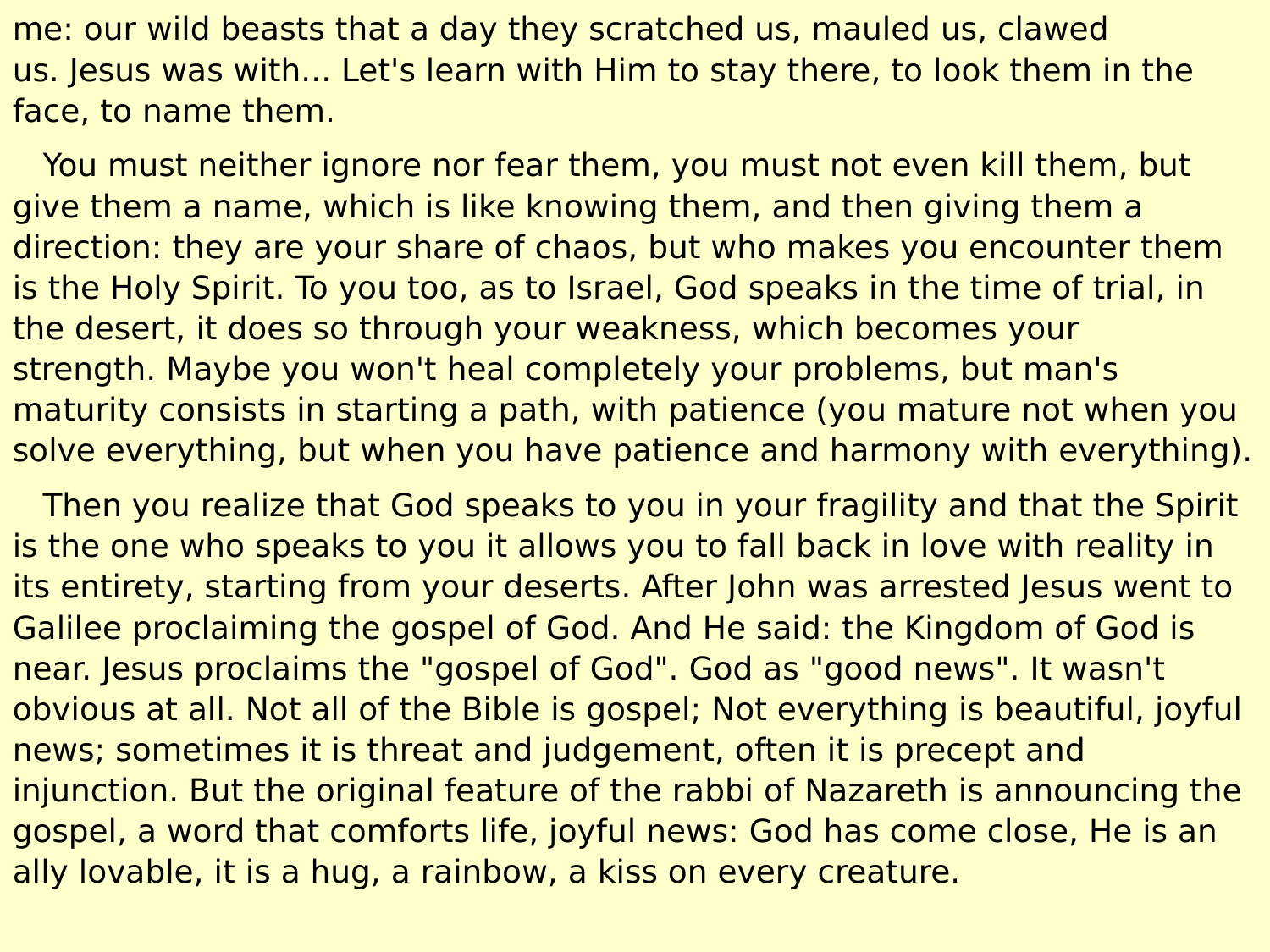

me: our wild beasts that a day they scratched us, mauled us, clawed us. Jesus was with... Let's learn with Him to stay there, to look them in the face, to name them.
   You must neither ignore nor fear them, you must not even kill them, but give them a name, which is like knowing them, and then giving them a direction: they are your share of chaos, but who makes you encounter them is the Holy Spirit. To you too, as to Israel, God speaks in the time of trial, in the desert, it does so through your weakness, which becomes your strength. Maybe you won't heal completely your problems, but man's maturity consists in starting a path, with patience (you mature not when you solve everything, but when you have patience and harmony with everything).
   Then you realize that God speaks to you in your fragility and that the Spirit is the one who speaks to you it allows you to fall back in love with reality in its entirety, starting from your deserts. After John was arrested Jesus went to Galilee proclaiming the gospel of God. And He said: the Kingdom of God is near. Jesus proclaims the "gospel of God". God as "good news". It wasn't obvious at all. Not all of the Bible is gospel; Not everything is beautiful, joyful news; sometimes it is threat and judgement, often it is precept and injunction. But the original feature of the rabbi of Nazareth is announcing the gospel, a word that comforts life, joyful news: God has come close, He is an ally lovable, it is a hug, a rainbow, a kiss on every creature.